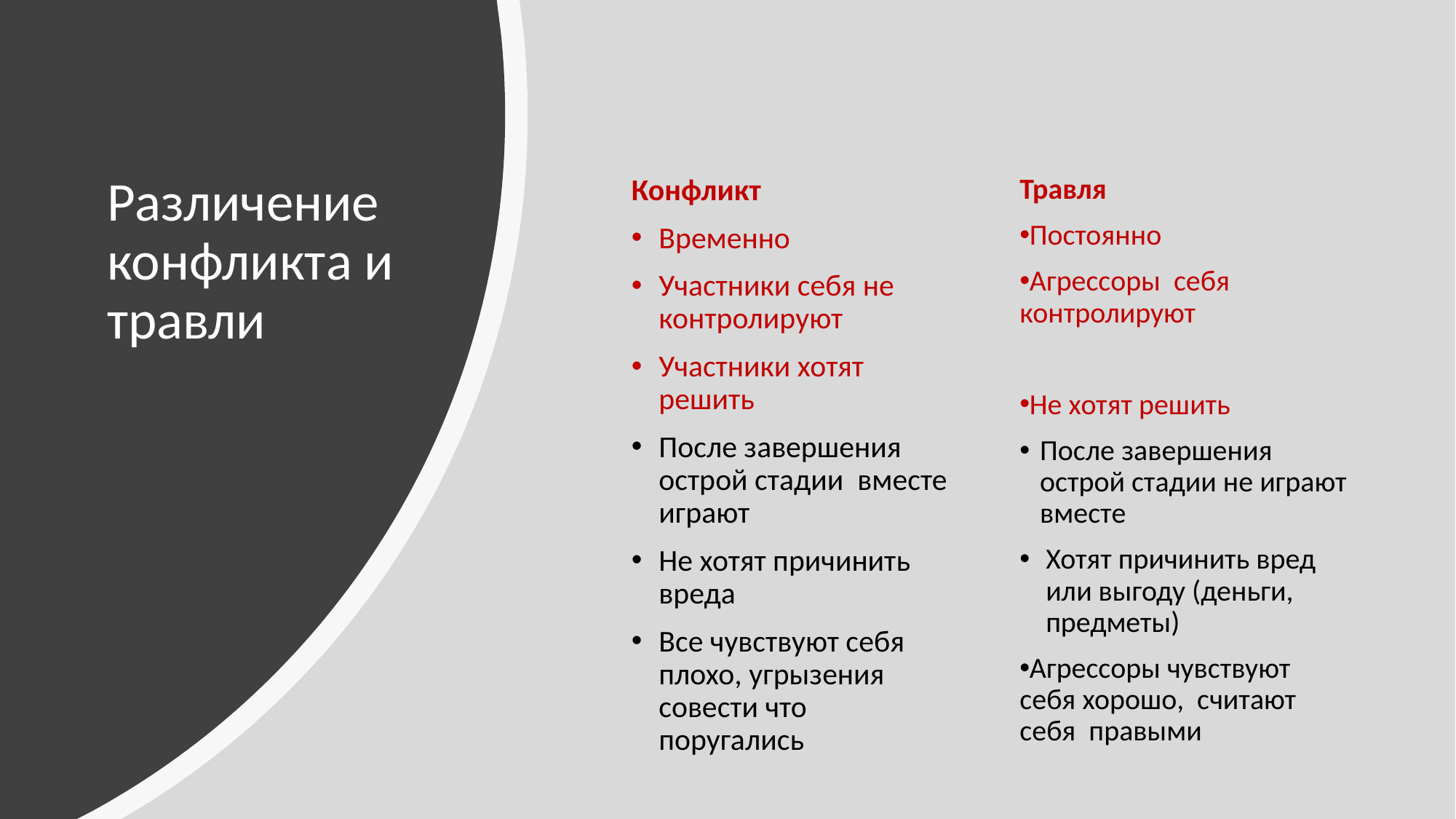

Травля
Постоянно
Агрессоры  себя контролируют

Не хотят решить
После завершения острой стадии не играют вместе
Хотят причинить вред или выгоду (деньги, предметы)
Агрессоры чувствуют себя хорошо,  считают себя  правыми

# Различение конфликта и травли
Конфликт
Временно
Участники себя не контролируют
Участники хотят решить
После завершения острой стадии  вместе играют
Не хотят причинить вреда
Все чувствуют себя плохо, угрызения совести что поругались